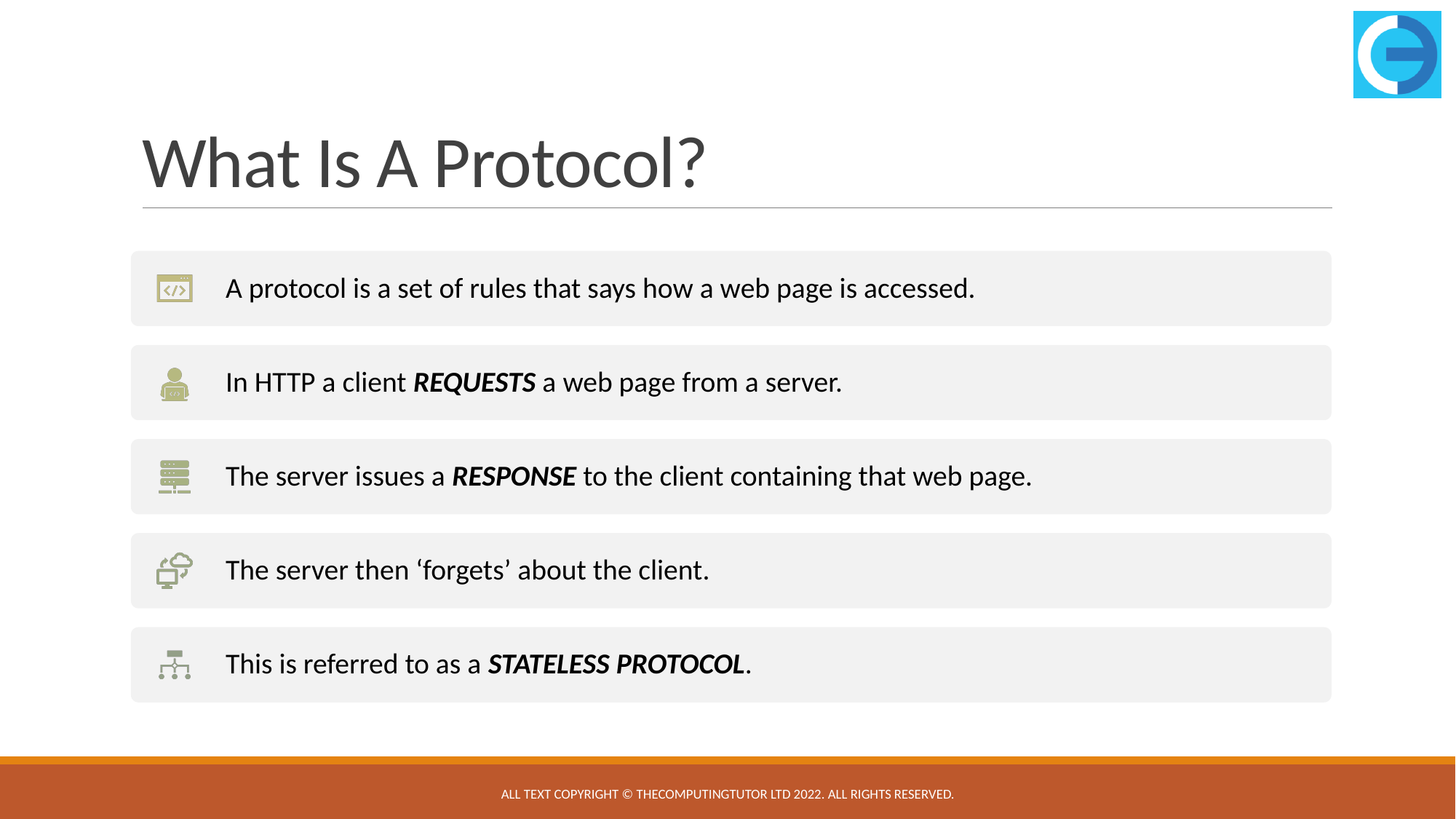

# What Is A Protocol?
A protocol is a set of rules that says how a web page is accessed.
In HTTP a client REQUESTS a web page from a server.
The server issues a RESPONSE to the client containing that web page.
The server then ‘forgets’ about the client.
This is referred to as a STATELESS PROTOCOL.
All text copyright © TheComputingTutor Ltd 2022. All rights Reserved.